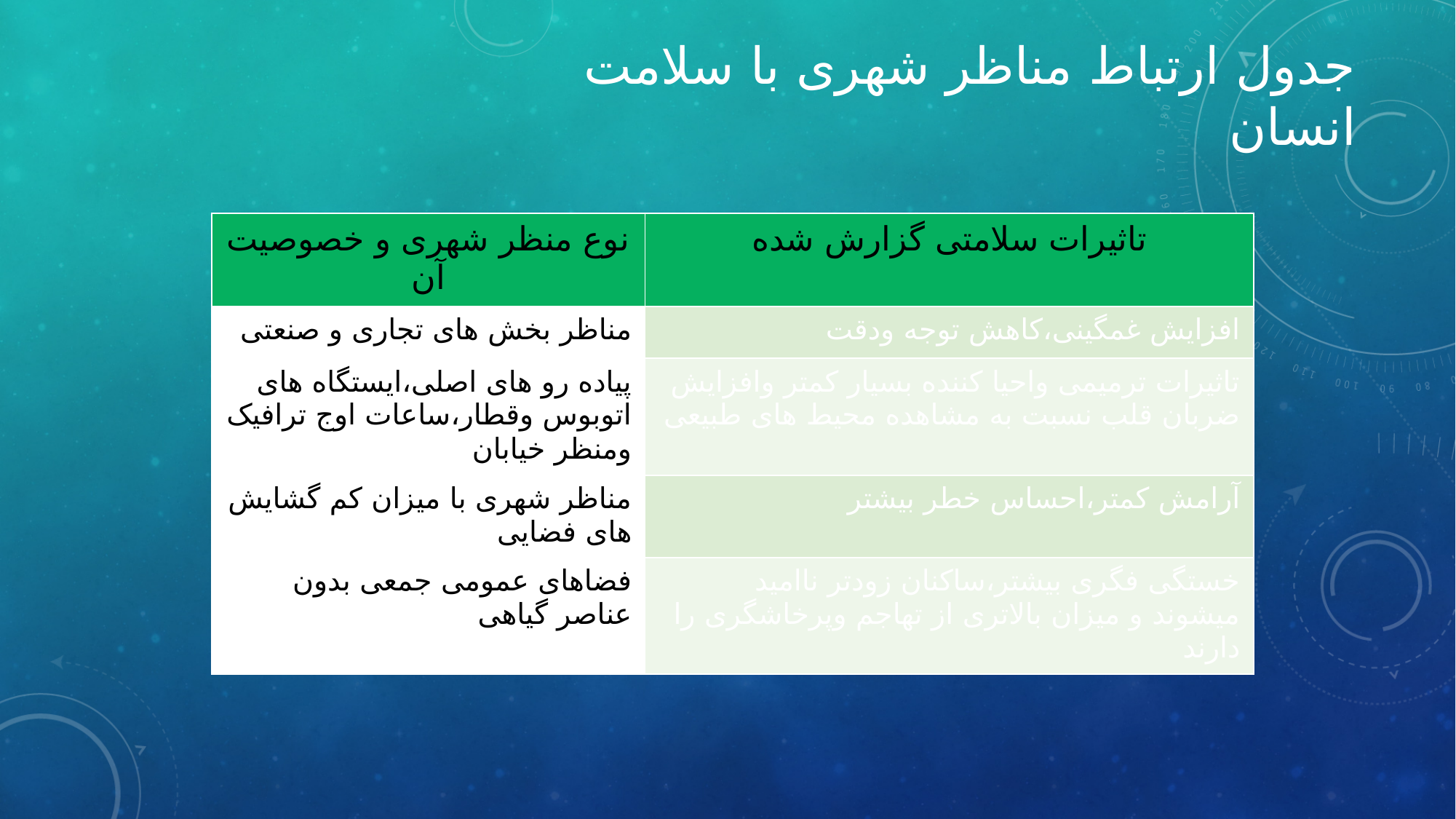

جدول ارتباط مناظر شهری با سلامت انسان
| نوع منظر شهری و خصوصیت آن | تاثیرات سلامتی گزارش شده |
| --- | --- |
| مناظر بخش های تجاری و صنعتی | افزایش غمگینی،کاهش توجه ودقت |
| پیاده رو های اصلی،ایستگاه های اتوبوس وقطار،ساعات اوج ترافیک ومنظر خیابان | تاثیرات ترمیمی واحیا کننده بسیار کمتر وافزایش ضربان قلب نسبت به مشاهده محیط های طبیعی |
| مناظر شهری با میزان کم گشایش های فضایی | آرامش کمتر،احساس خطر بیشتر |
| فضاهای عمومی جمعی بدون عناصر گیاهی | خستگی فگری بیشتر،ساکنان زودتر ناامید میشوند و میزان بالاتری از تهاجم وپرخاشگری را دارند |